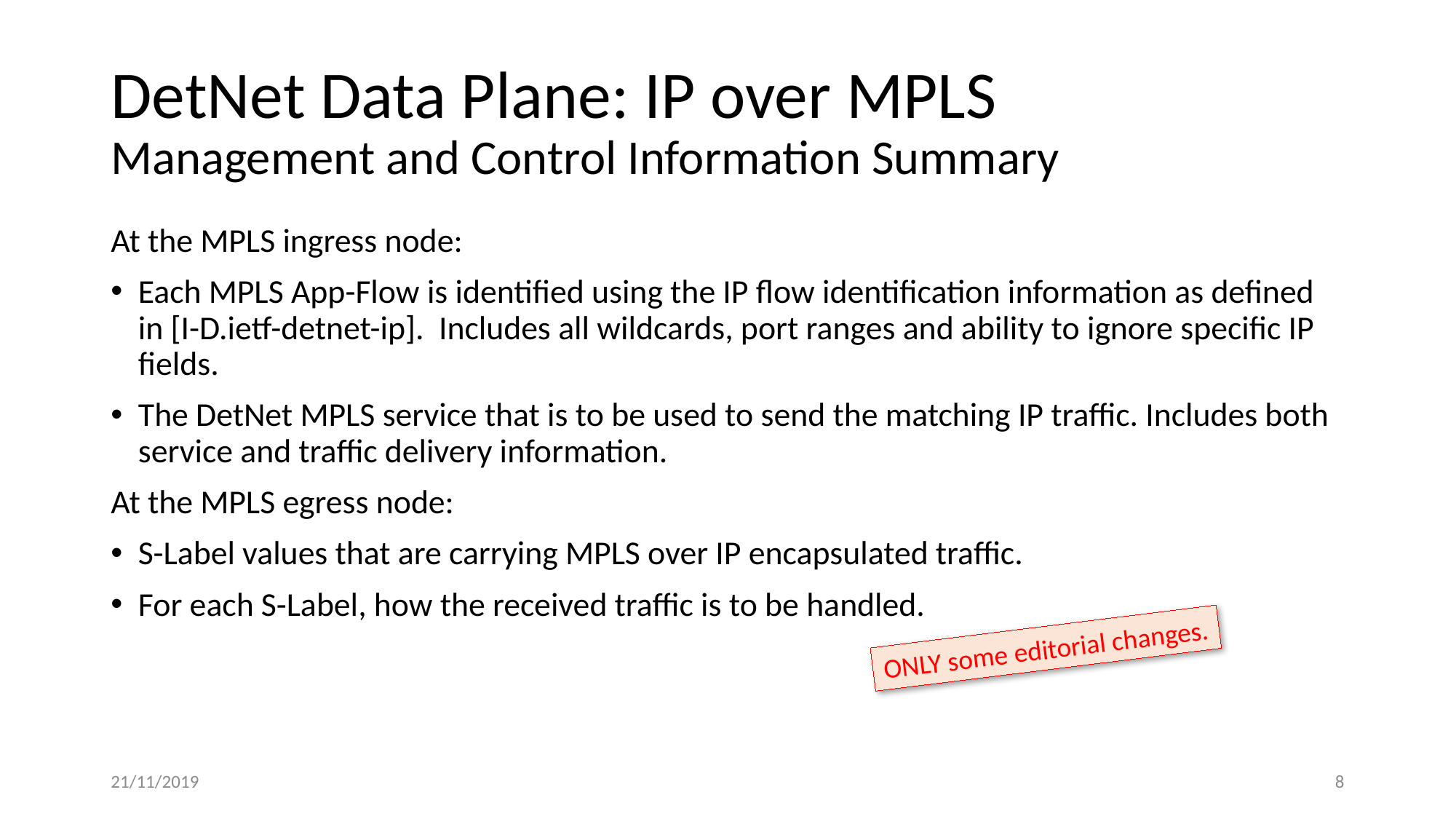

# DetNet Data Plane: IP over MPLS Management and Control Information Summary
At the MPLS ingress node:
Each MPLS App-Flow is identified using the IP flow identification information as defined in [I-D.ietf-detnet-ip].  Includes all wildcards, port ranges and ability to ignore specific IP fields.
The DetNet MPLS service that is to be used to send the matching IP traffic. Includes both service and traffic delivery information.
At the MPLS egress node:
S-Label values that are carrying MPLS over IP encapsulated traffic.
For each S-Label, how the received traffic is to be handled.
ONLY some editorial changes.
21/11/2019
8